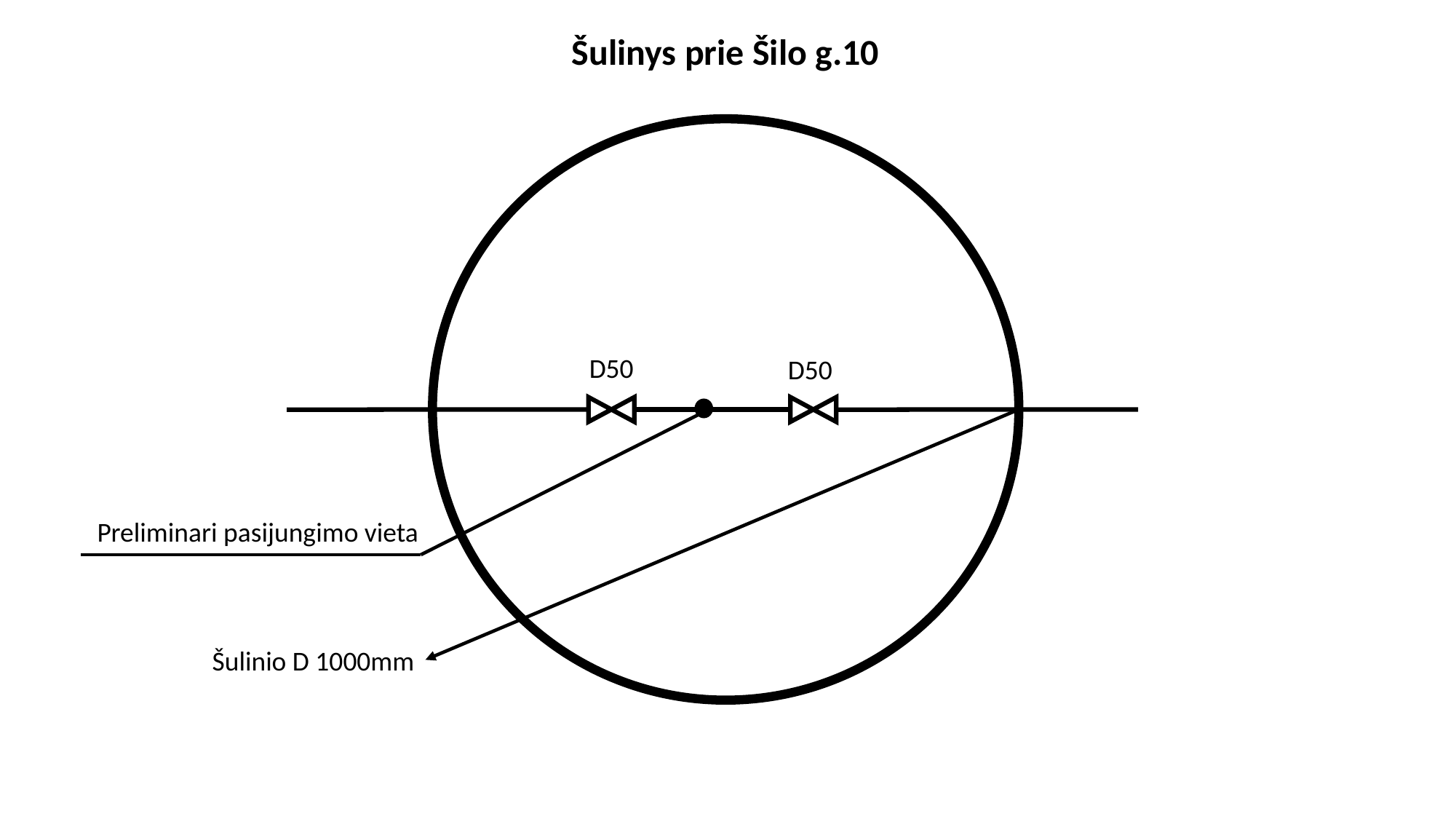

Šulinys prie Šilo g.10

D50
D50

Preliminari pasijungimo vieta
Šulinio D 1000mm